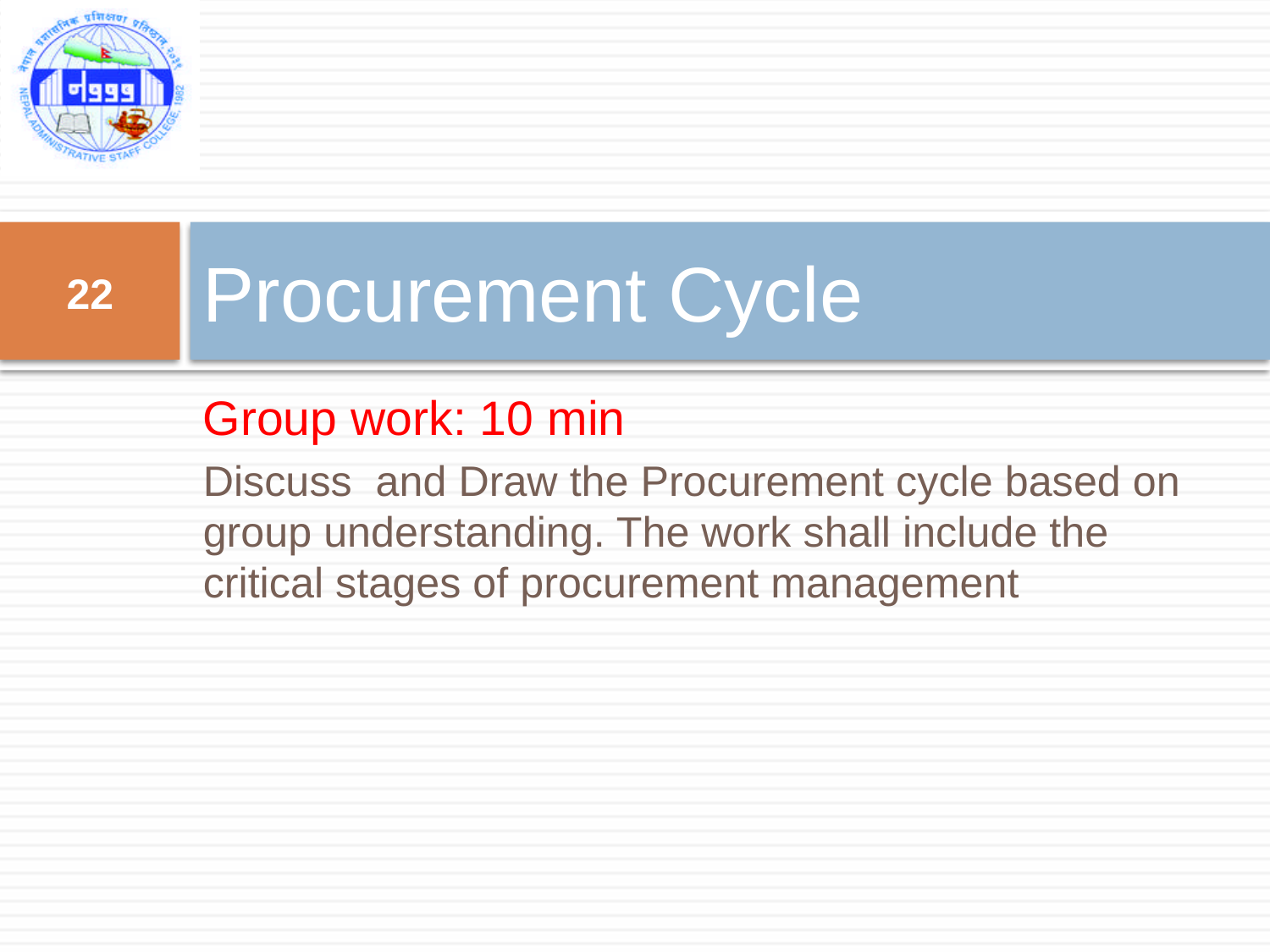

# Procurement Cycle
22
Group work: 10 min
Discuss  and Draw the Procurement cycle based on group understanding. The work shall include the critical stages of procurement management